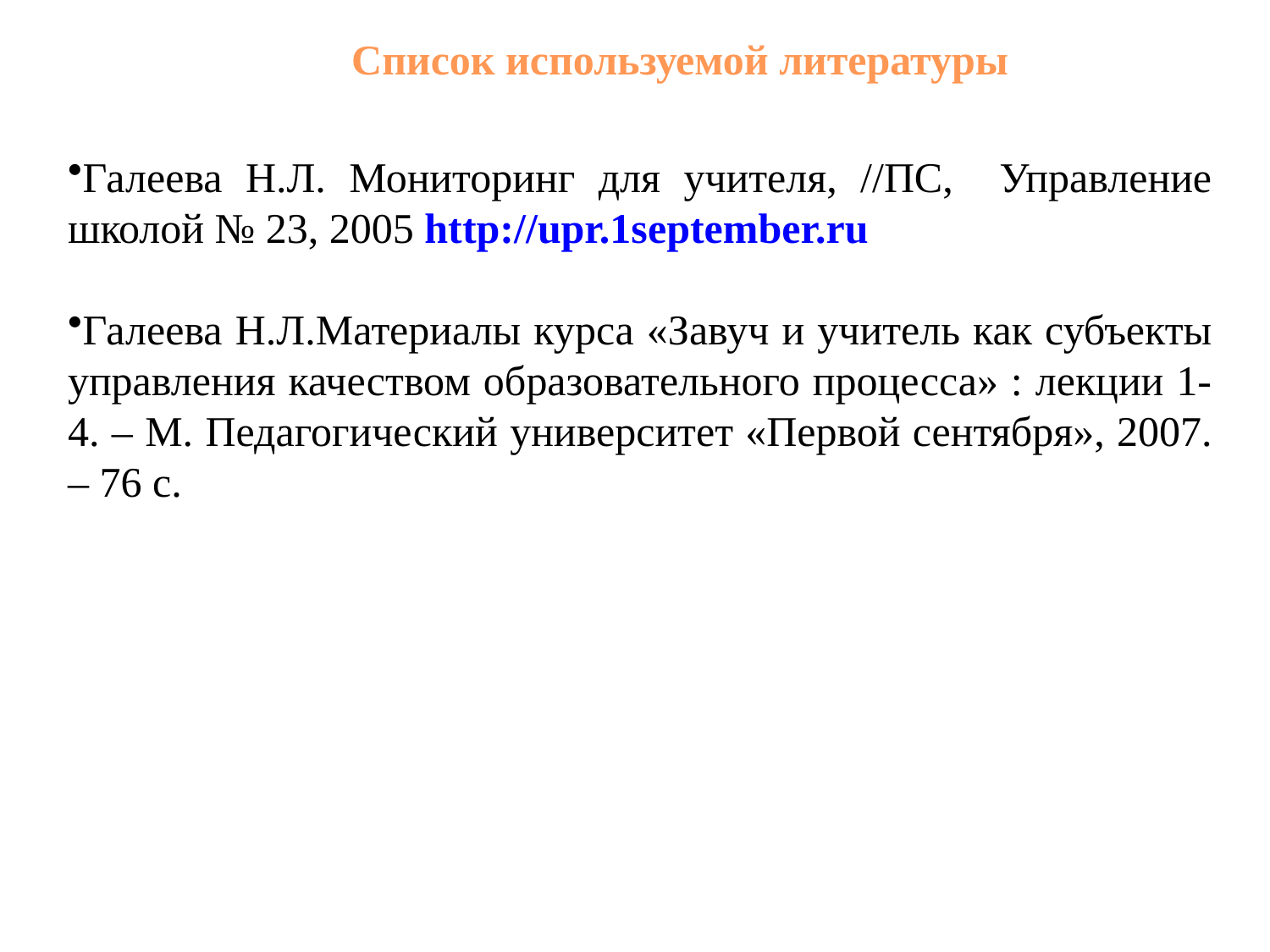

Список используемой литературы
Галеева Н.Л. Мониторинг для учителя, //ПС,  Управление школой № 23, 2005 http://upr.1september.ru

Галеева Н.Л.Материалы курса «Завуч и учитель как субъекты управления качеством образовательного процесса» : лекции 1-4. – М. Педагогический университет «Первой сентября», 2007. – 76 с.